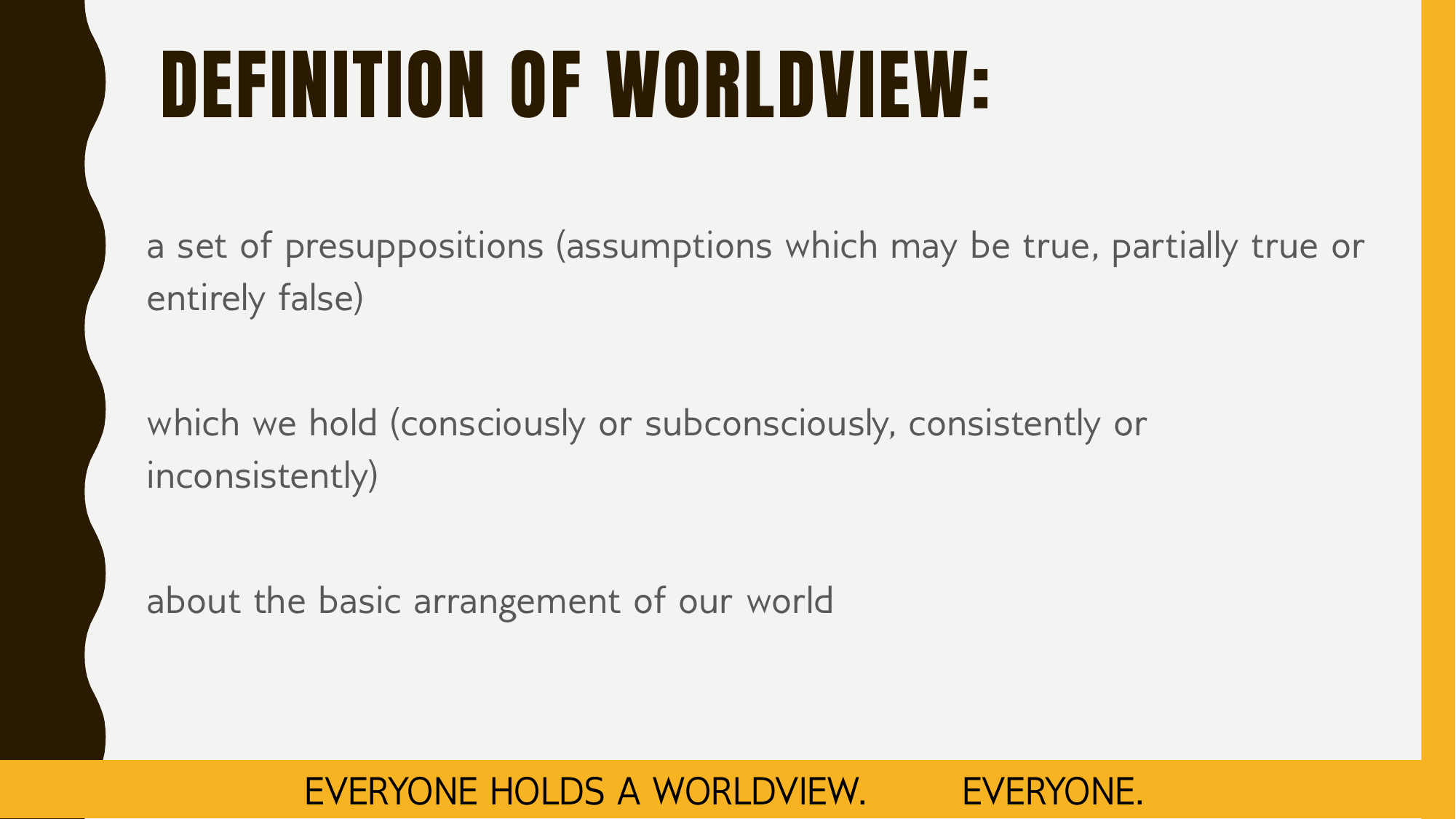

# Definition of worldview:
a set of presuppositions (assumptions which may be true, partially true or entirely false)

which we hold (consciously or subconsciously, consistently or inconsistently)

about the basic arrangement of our world
EVERYONE HOLDS A WORLDVIEW.        EVERYONE.